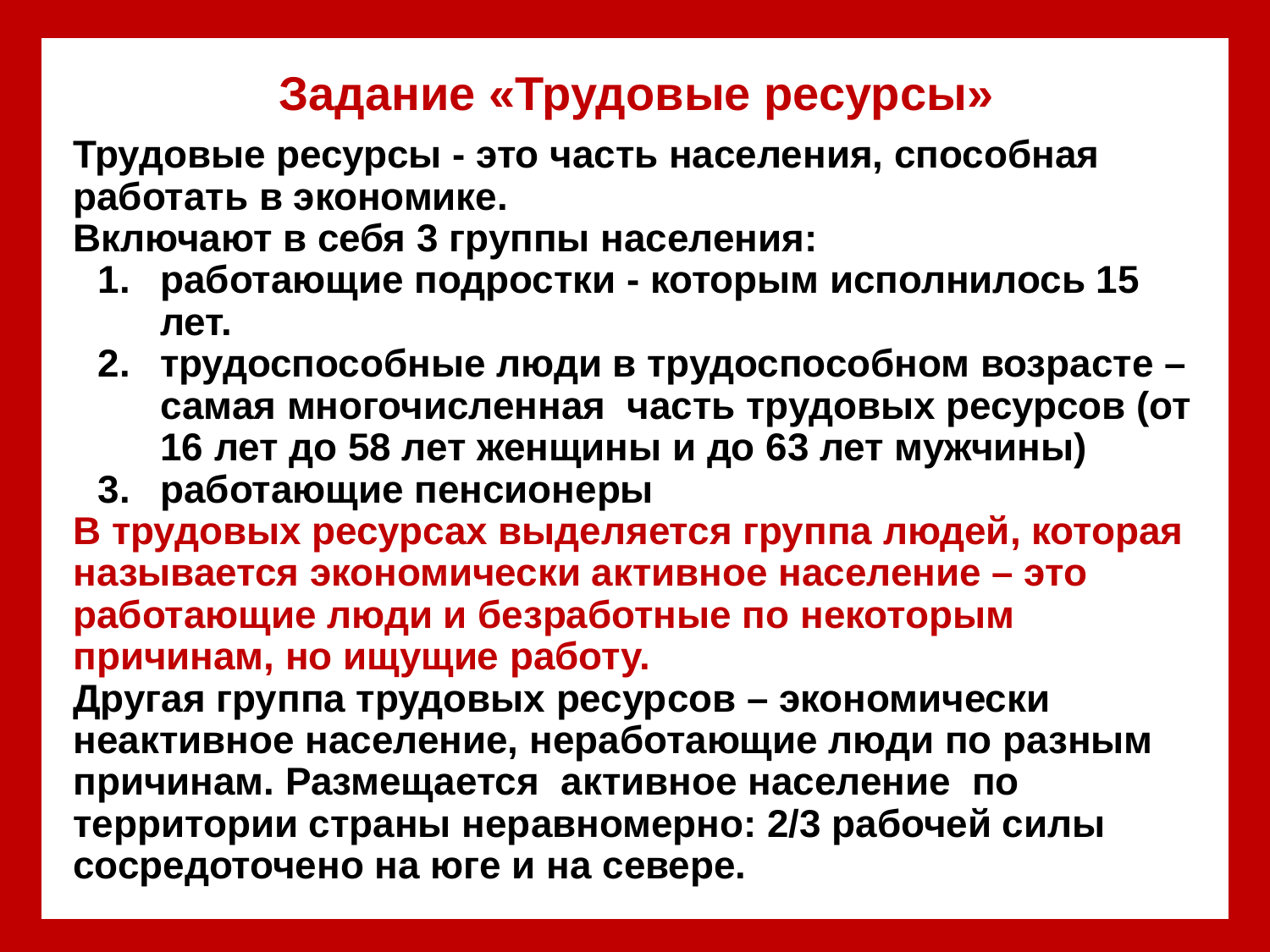

# Задание «Трудовые ресурсы»
Трудовые ресурсы - это часть населения, способная работать в экономике.
Включают в себя 3 группы населения:
работающие подростки - которым исполнилось 15 лет.
трудоспособные люди в трудоспособном возрасте – самая многочисленная  часть трудовых ресурсов (от 16 лет до 58 лет женщины и до 63 лет мужчины)
работающие пенсионеры
В трудовых ресурсах выделяется группа людей, которая называется экономически активное население – это работающие люди и безработные по некоторым причинам, но ищущие работу.
Другая группа трудовых ресурсов – экономически  неактивное население, неработающие люди по разным причинам. Размещается  активное население  по территории страны неравномерно: 2/3 рабочей силы  сосредоточено на юге и на севере.
Кто будет относиться к трудовым ресурсам?
| Примеры | Ответ |
| --- | --- |
| Ученики нашего класса | Да/Нет |
| Женщины 65 лет | Да/Нет |
| Инвалид по зрению 40 лет | Да/Нет |
| Мужчина 30 лет | Да/Нет |